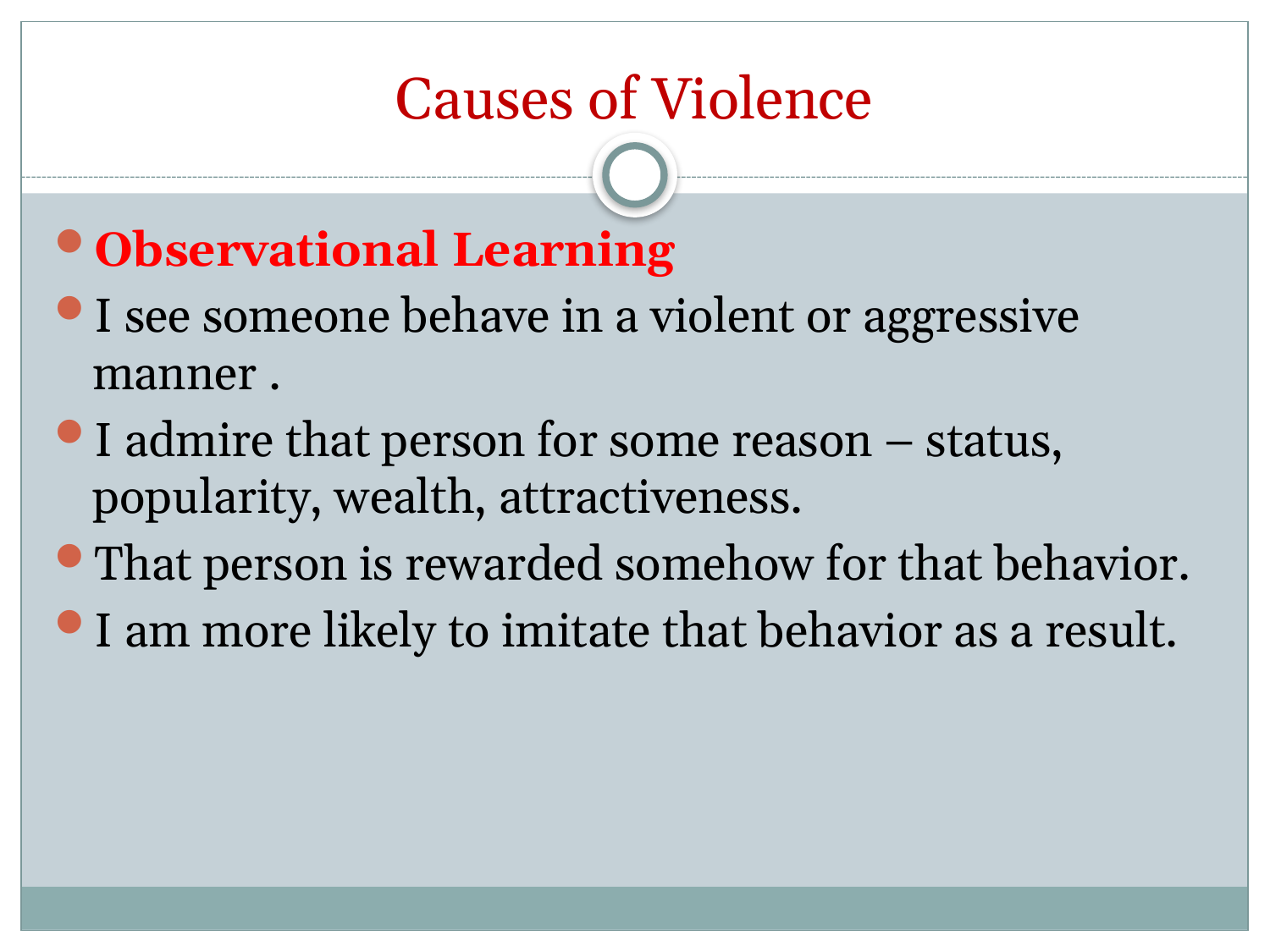

# Causes of Violence
Observational Learning
I see someone behave in a violent or aggressive manner .
I admire that person for some reason – status, popularity, wealth, attractiveness.
That person is rewarded somehow for that behavior.
I am more likely to imitate that behavior as a result.